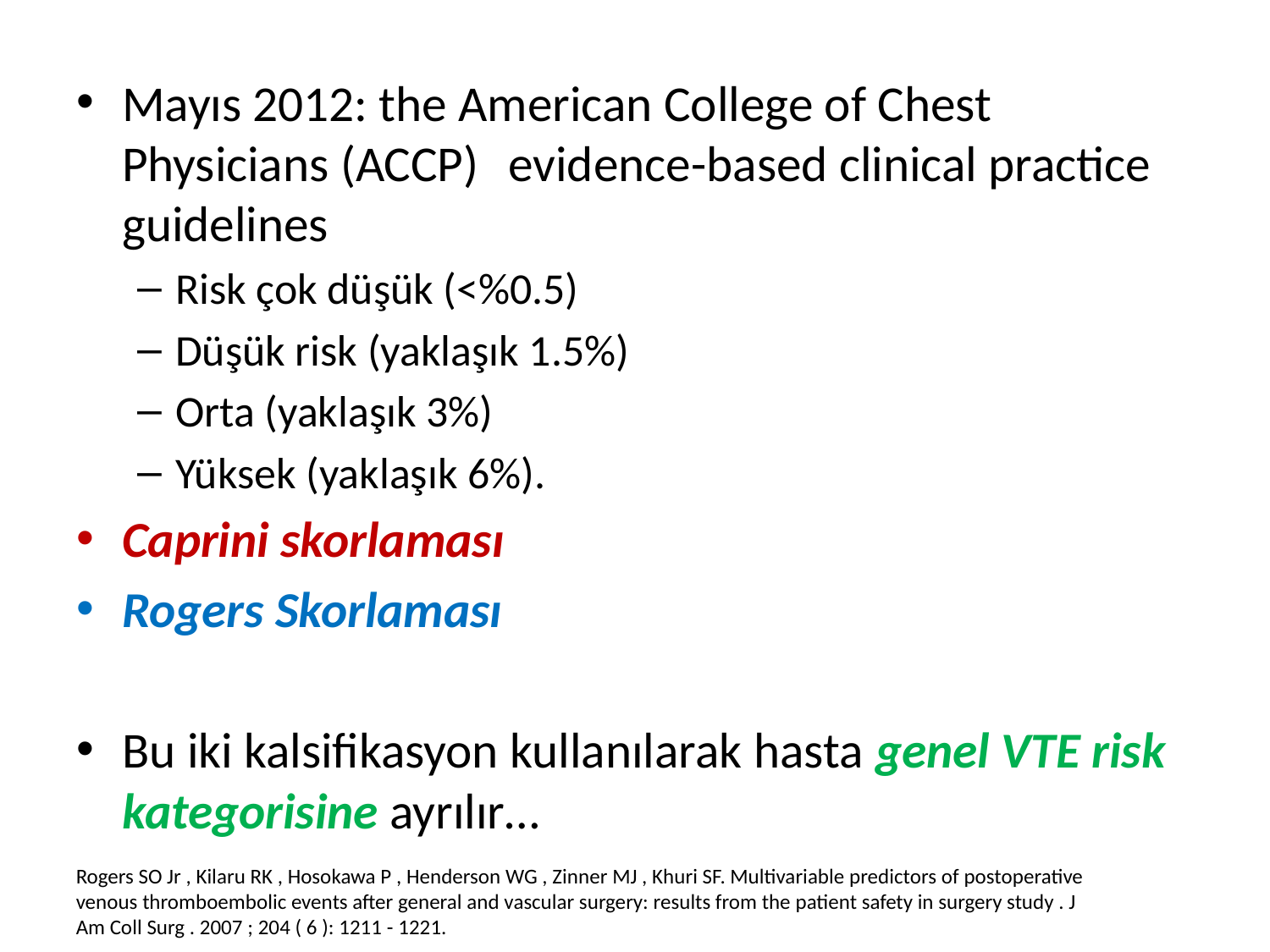

Mayıs 2012: the American College of Chest Physicians (ACCP)   evidence-based clinical practice guidelines
Risk çok düşük (<%0.5)
Düşük risk (yaklaşık 1.5%)
Orta (yaklaşık 3%)
Yüksek (yaklaşık 6%).
Caprini skorlaması
Rogers Skorlaması

Bu iki kalsifikasyon kullanılarak hasta genel VTE risk kategorisine ayrılır…
Rogers SO Jr , Kilaru RK , Hosokawa P , Henderson WG , Zinner MJ , Khuri SF. Multivariable predictors of postoperative venous thromboembolic events after general and vascular surgery: results from the patient safety in surgery study . J Am Coll Surg . 2007 ; 204 ( 6 ): 1211 - 1221.